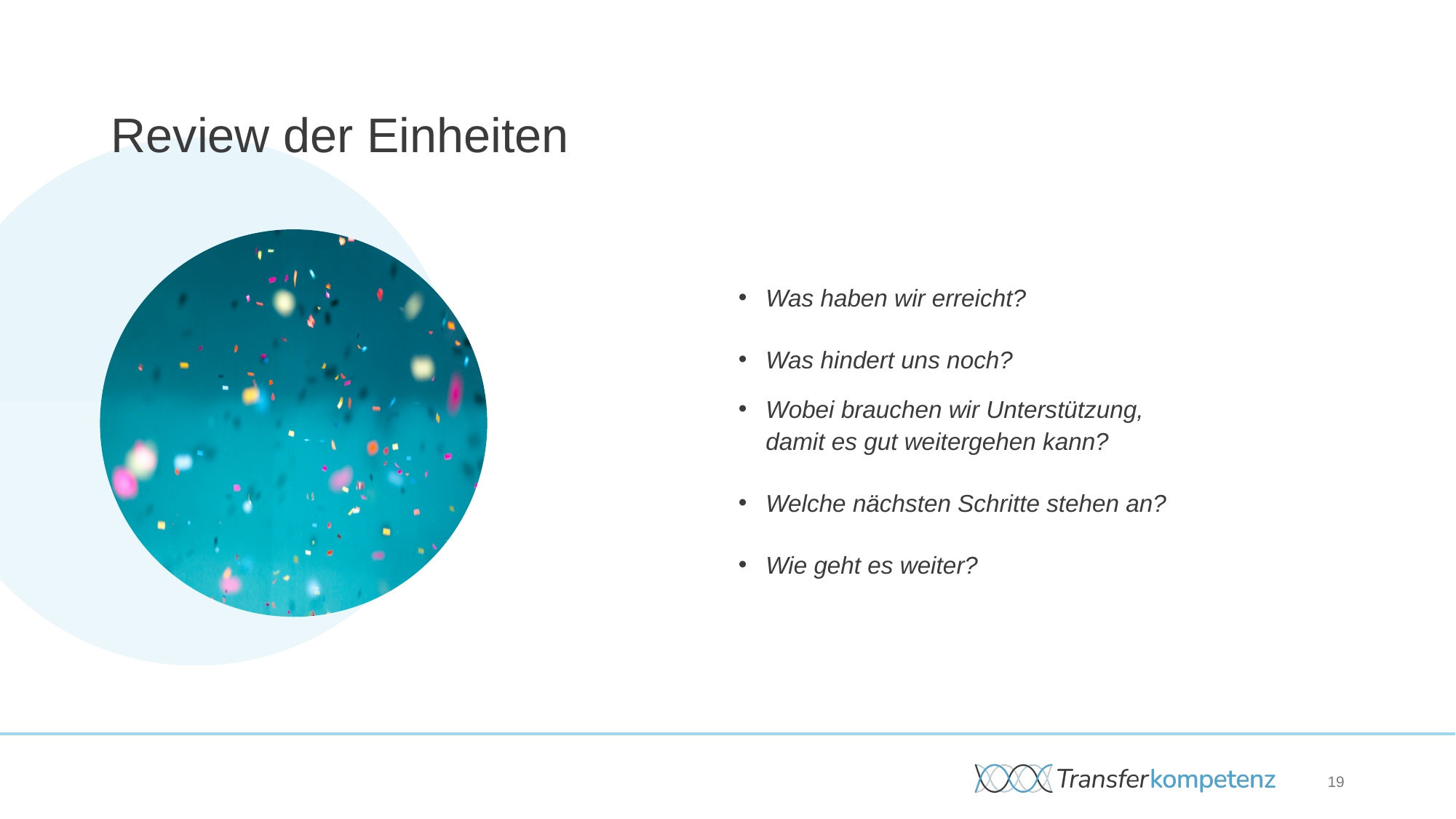

# Review der Einheiten ​

Was haben wir erreicht? ​
Was hindert uns noch?​
Wobei brauchen wir Unterstützung,
damit es gut weitergehen kann?​
Welche nächsten Schritte stehen an?​
Wie geht es weiter? ​
19